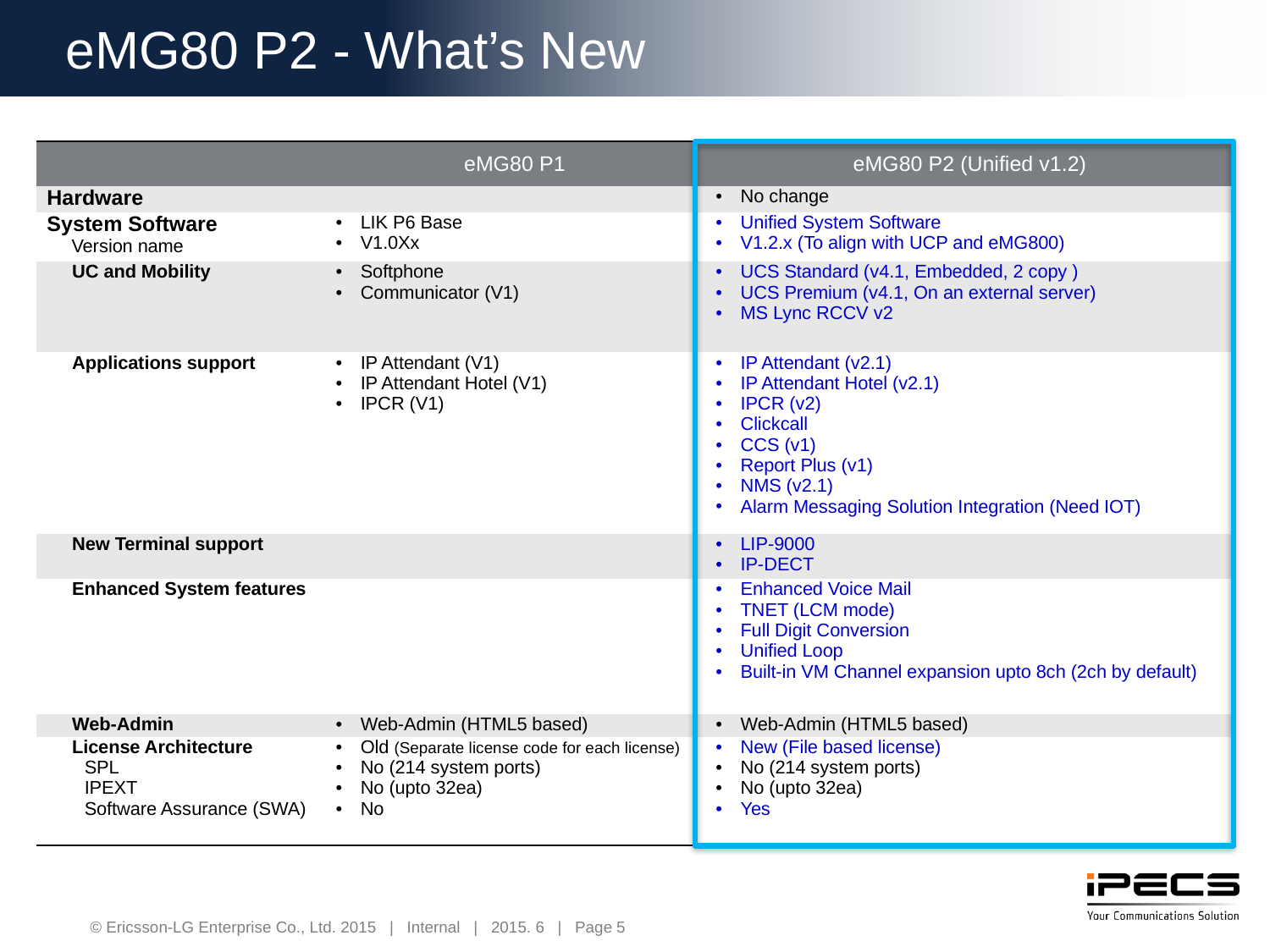

eMG80 P2 - What’s New

|  | eMG80 P1 | eMG80 P2 (Unified v1.2) |
| --- | --- | --- |
| Hardware |  | No change |
| System Software Version name | LIK P6 Base V1.0Xx | Unified System Software V1.2.x (To align with UCP and eMG800) |
| UC and Mobility | Softphone Communicator (V1) | UCS Standard (v4.1, Embedded, 2 copy ) UCS Premium (v4.1, On an external server) MS Lync RCCV v2 |
| Applications support | IP Attendant (V1) IP Attendant Hotel (V1) IPCR (V1) | IP Attendant (v2.1) IP Attendant Hotel (v2.1) IPCR (v2) Clickcall CCS (v1) Report Plus (v1) NMS (v2.1) Alarm Messaging Solution Integration (Need IOT) |
| New Terminal support |  | LIP-9000 IP-DECT |
| Enhanced System features |  | Enhanced Voice Mail TNET (LCM mode) Full Digit Conversion Unified Loop Built-in VM Channel expansion upto 8ch (2ch by default) |
| Web-Admin | Web-Admin (HTML5 based) | Web-Admin (HTML5 based) |
| License Architecture SPL IPEXT Software Assurance (SWA) | Old (Separate license code for each license) No (214 system ports) No (upto 32ea) No | New (File based license) No (214 system ports) No (upto 32ea) Yes |